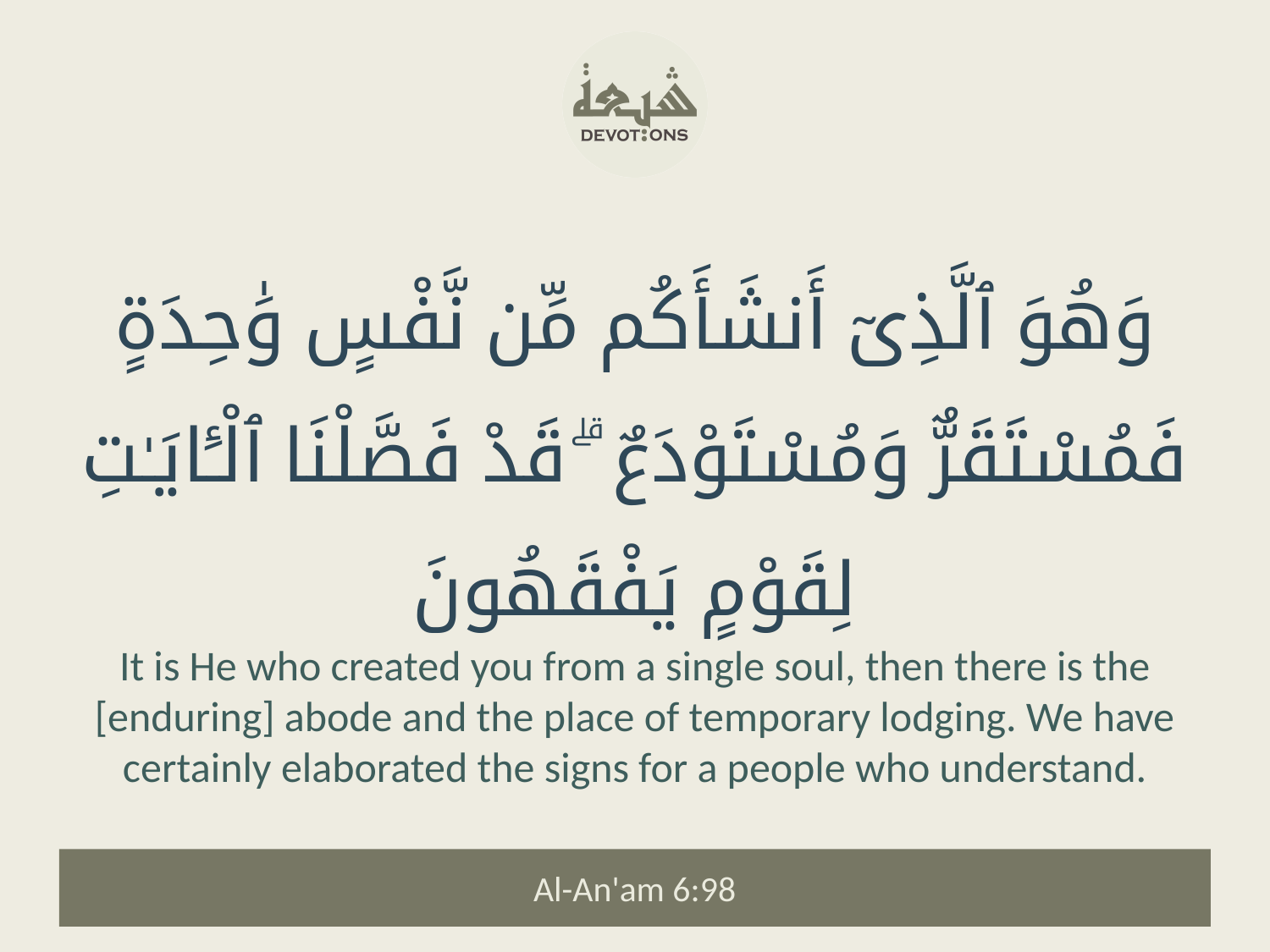

وَهُوَ ٱلَّذِىٓ أَنشَأَكُم مِّن نَّفْسٍ وَٰحِدَةٍ فَمُسْتَقَرٌّ وَمُسْتَوْدَعٌ ۗ قَدْ فَصَّلْنَا ٱلْـَٔايَـٰتِ لِقَوْمٍ يَفْقَهُونَ
It is He who created you from a single soul, then there is the [enduring] abode and the place of temporary lodging. We have certainly elaborated the signs for a people who understand.
Al-An'am 6:98